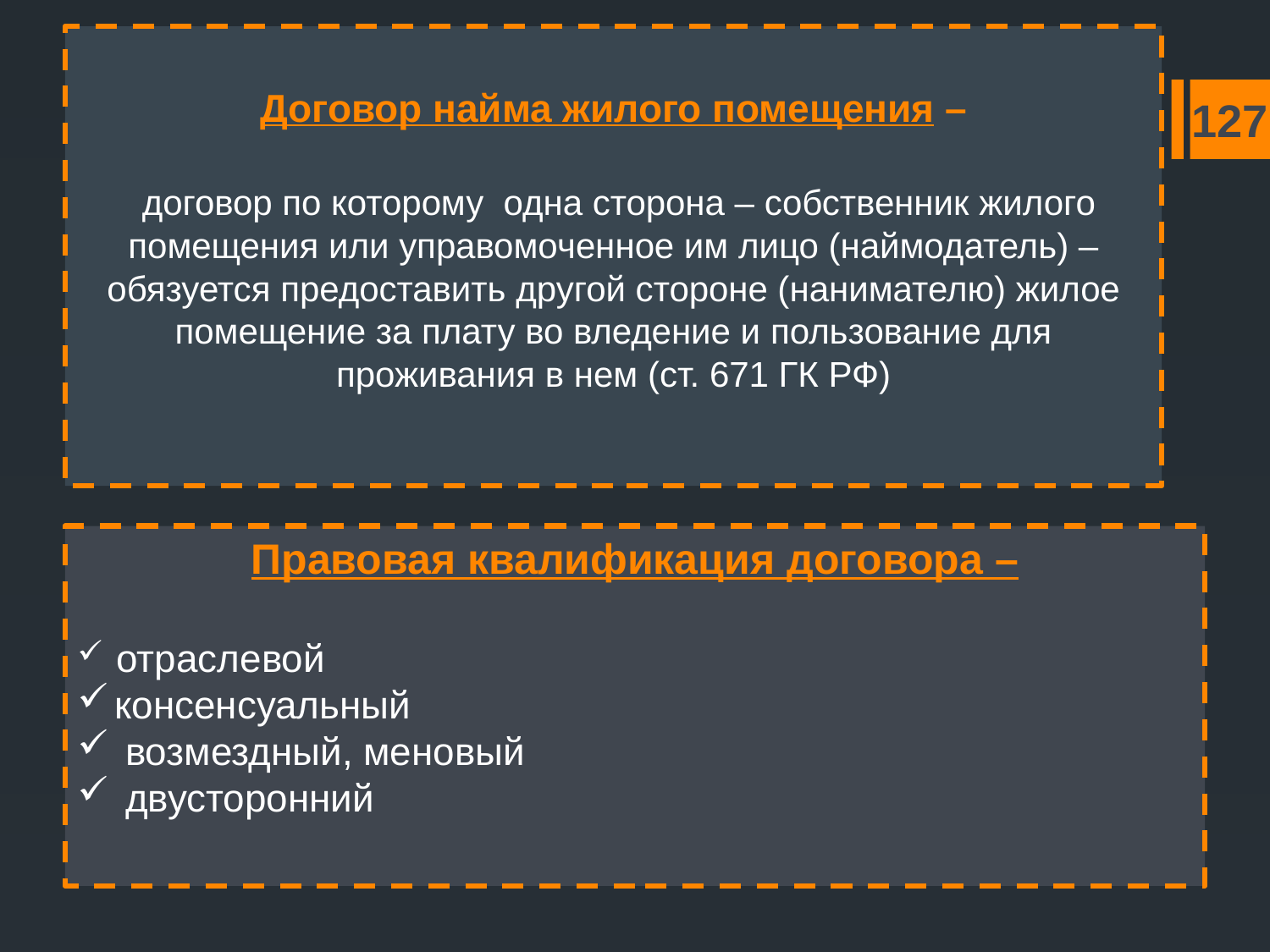

# Договор найма жилого помещения – договор по которому  одна сторона – собственник жилого помещения или управомоченное им лицо (наймодатель) – обязуется предоставить другой стороне (нанимателю) жилое помещение за плату во вледение и пользование для проживания в нем (ст. 671 ГК РФ)
127
Правовая квалификация договора –

 отраслевой
консенсуальный
 возмездный, меновый
 двусторонний